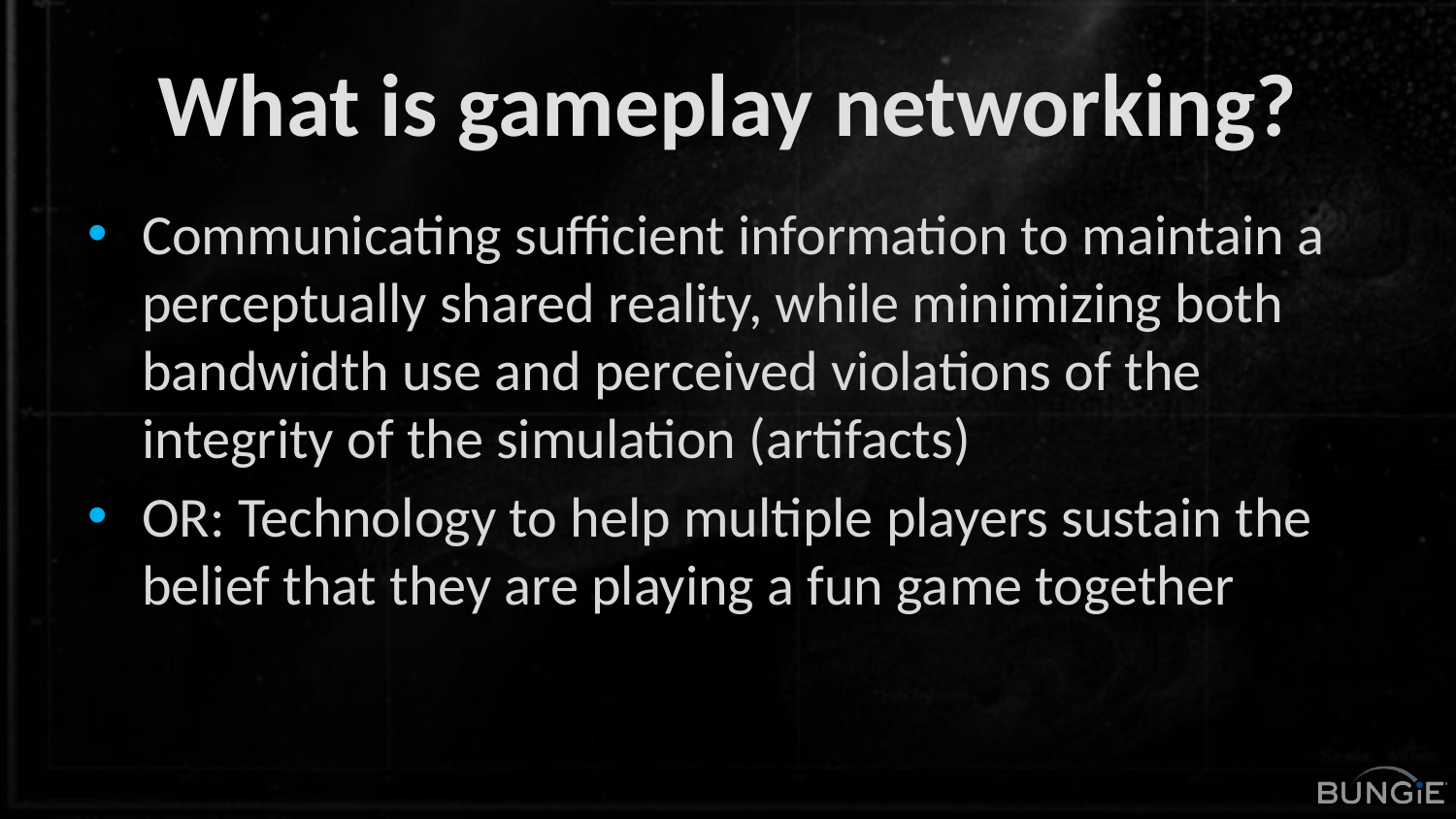

# What is gameplay networking?
Communicating sufficient information to maintain a perceptually shared reality, while minimizing both bandwidth use and perceived violations of the integrity of the simulation (artifacts)
OR: Technology to help multiple players sustain the belief that they are playing a fun game together